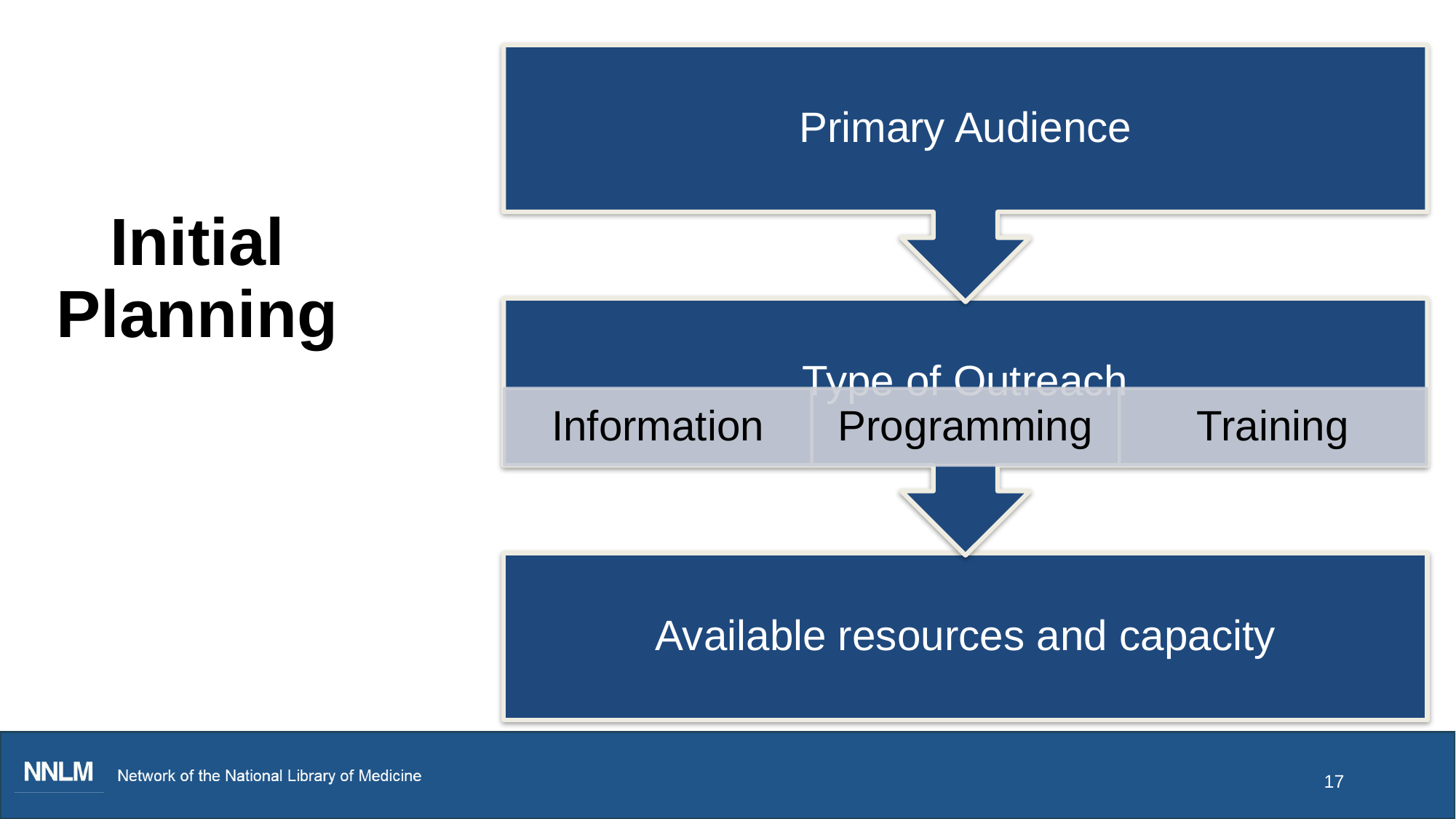

Available resources and capacity
Type of Outreach
Information
Programming
Training
Primary Audience
# Initial Planning
17